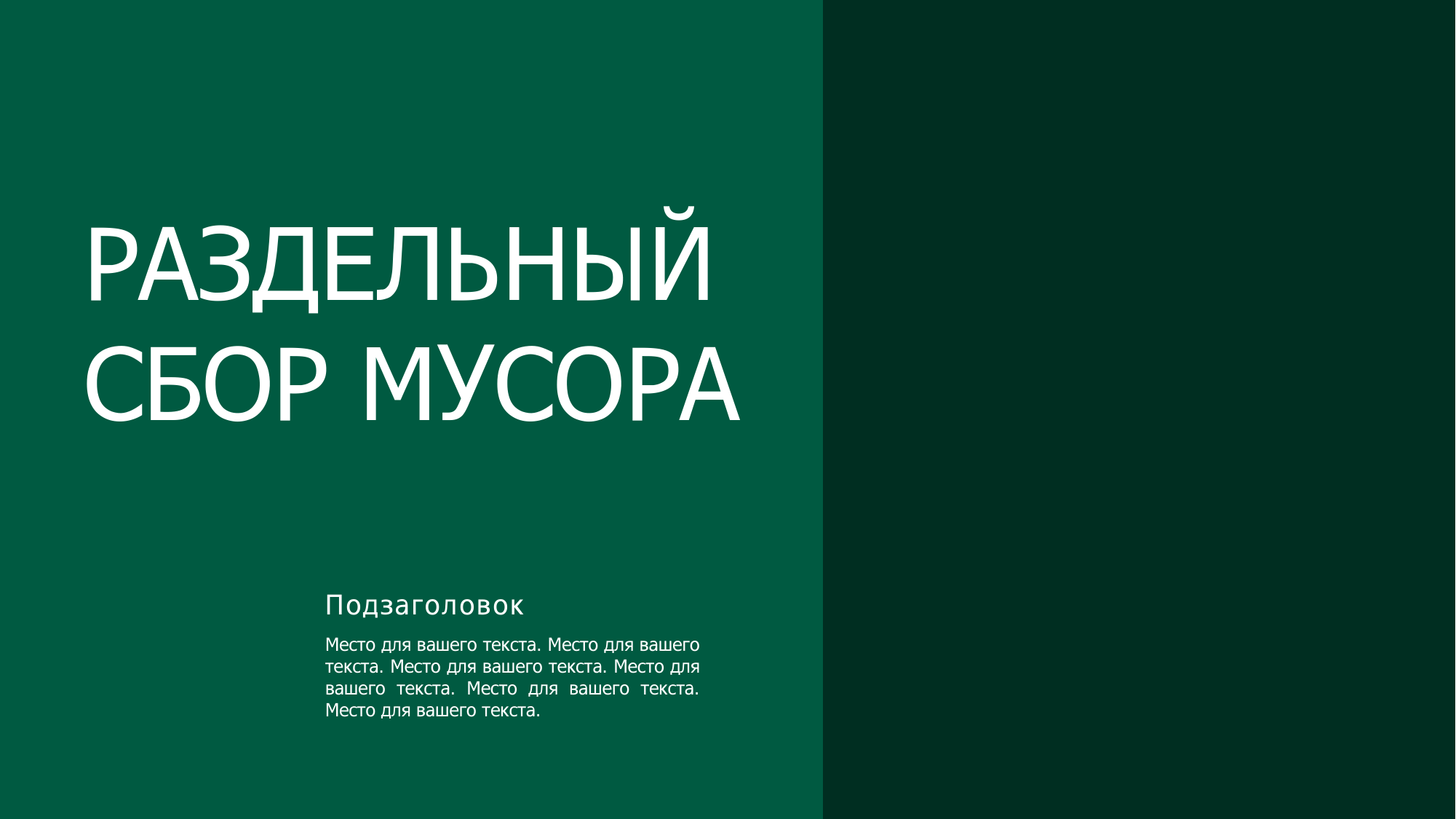

РАЗДЕЛЬНЫЙ СБОР МУСОРА
Подзаголовок
Место для вашего текста. Место для вашего текста. Место для вашего текста. Место для вашего текста. Место для вашего текста. Место для вашего текста.